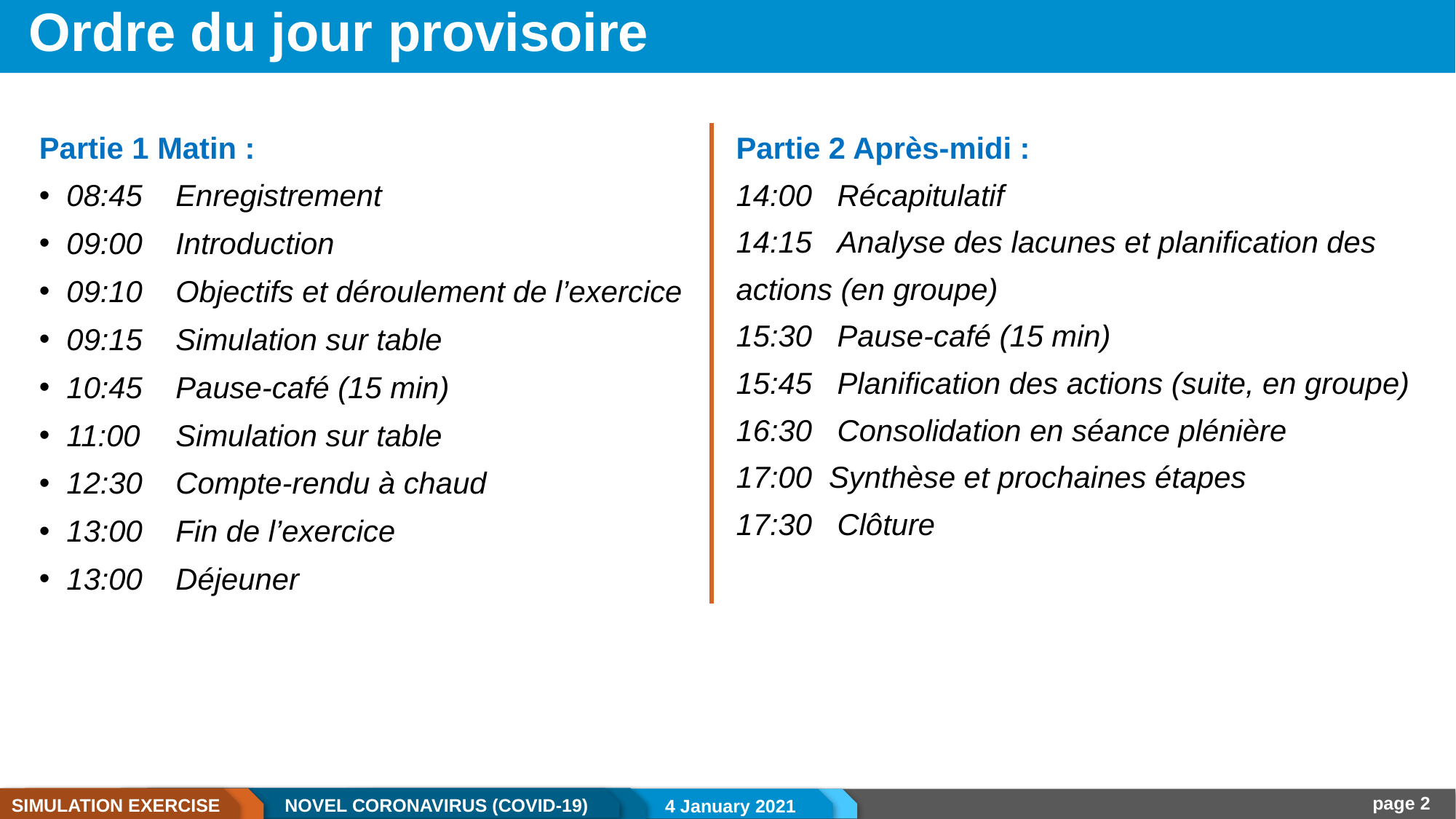

# Ordre du jour provisoire
Partie 1 Matin :
08:45	Enregistrement
09:00   	Introduction
09:10 	Objectifs et déroulement de l’exercice
09:15   	Simulation sur table
10:45	Pause-café (15 min)
11:00	Simulation sur table
12:30	Compte-rendu à chaud
13:00 	Fin de l’exercice
13:00	Déjeuner
Partie 2 Après-midi :
14:00   Récapitulatif
14:15   Analyse des lacunes et planification des
actions (en groupe)
15:30   Pause-café (15 min)
15:45   Planification des actions (suite, en groupe)
16:30   Consolidation en séance plénière
17:00  Synthèse et prochaines étapes
17:30   Clôture

4 January 2021